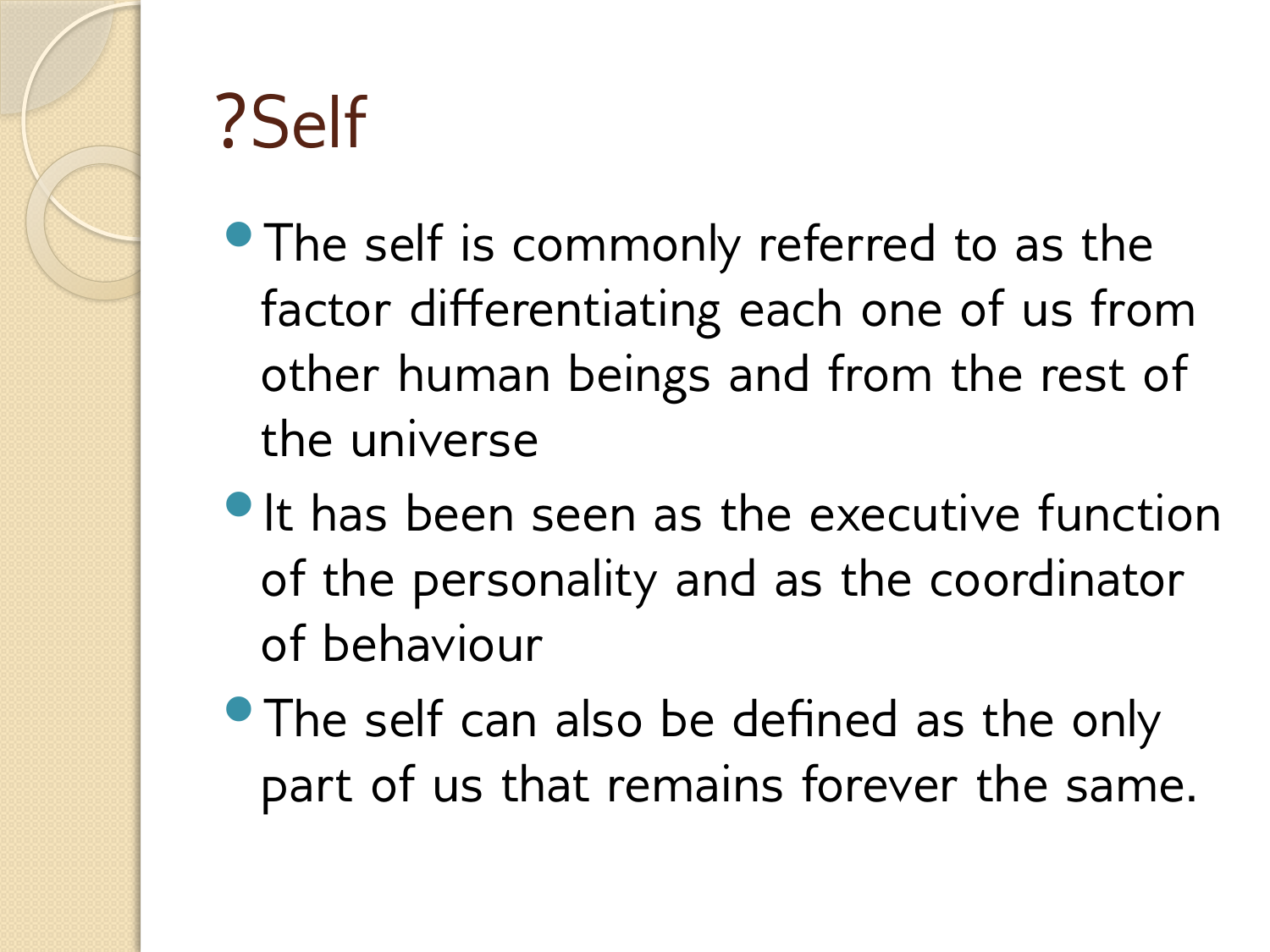

# Self?
The self is commonly referred to as the factor differentiating each one of us from other human beings and from the rest of the universe
It has been seen as the executive function of the personality and as the coordinator of behaviour
The self can also be defined as the only part of us that remains forever the same.